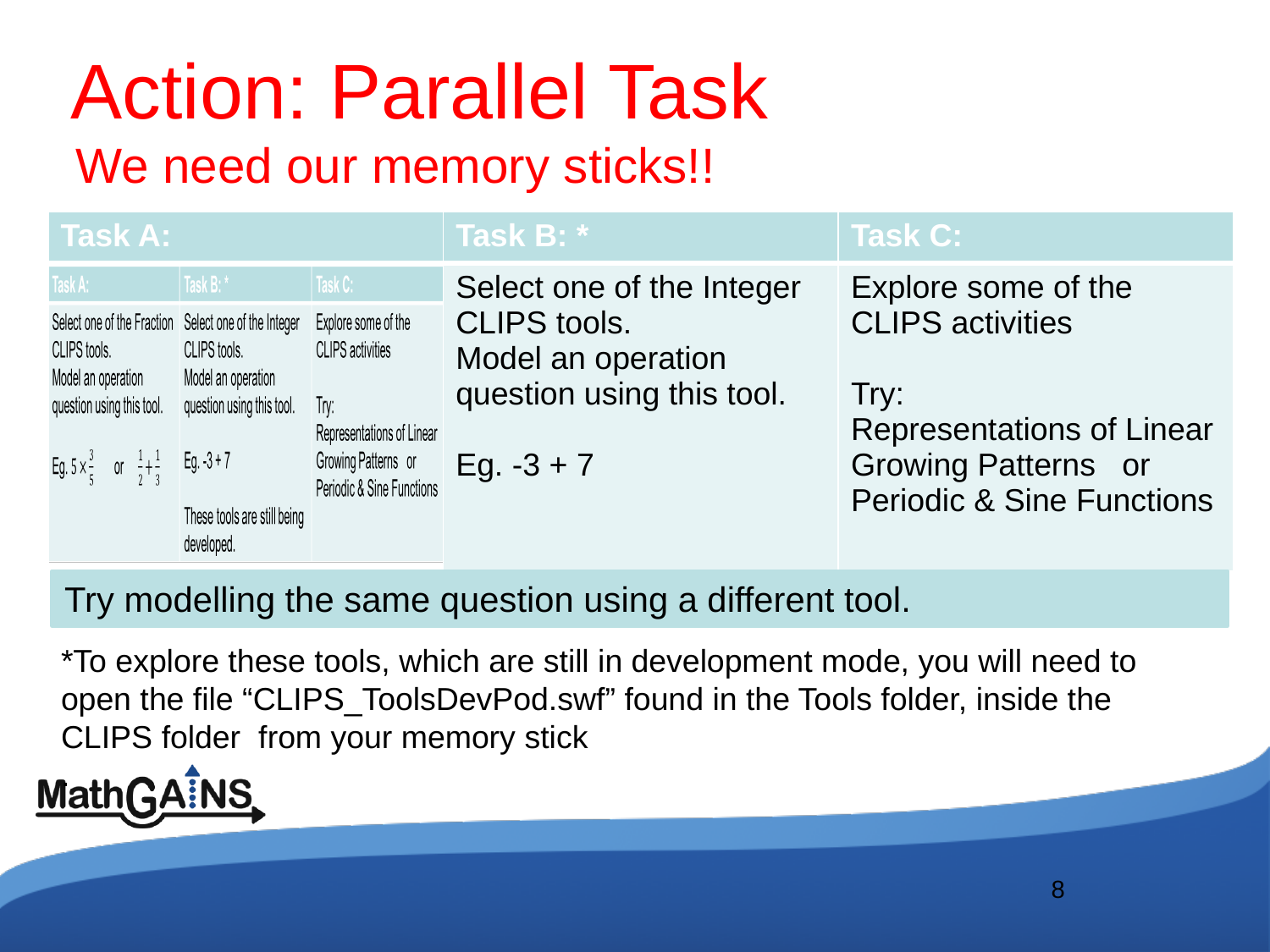

# Action: Parallel Task We need our memory sticks!!
| Task A: | Task B: \* | Task C: |
| --- | --- | --- |
|  | Select one of the Integer CLIPS tools. Model an operation question using this tool. Eg. -3 + 7 | Explore some of the CLIPS activities Try: Representations of Linear Growing Patterns or Periodic & Sine Functions |
Try modelling the same question using a different tool.
*To explore these tools, which are still in development mode, you will need to open the file “CLIPS_ToolsDevPod.swf” found in the Tools folder, inside the CLIPS folder  from your memory stick
.
8